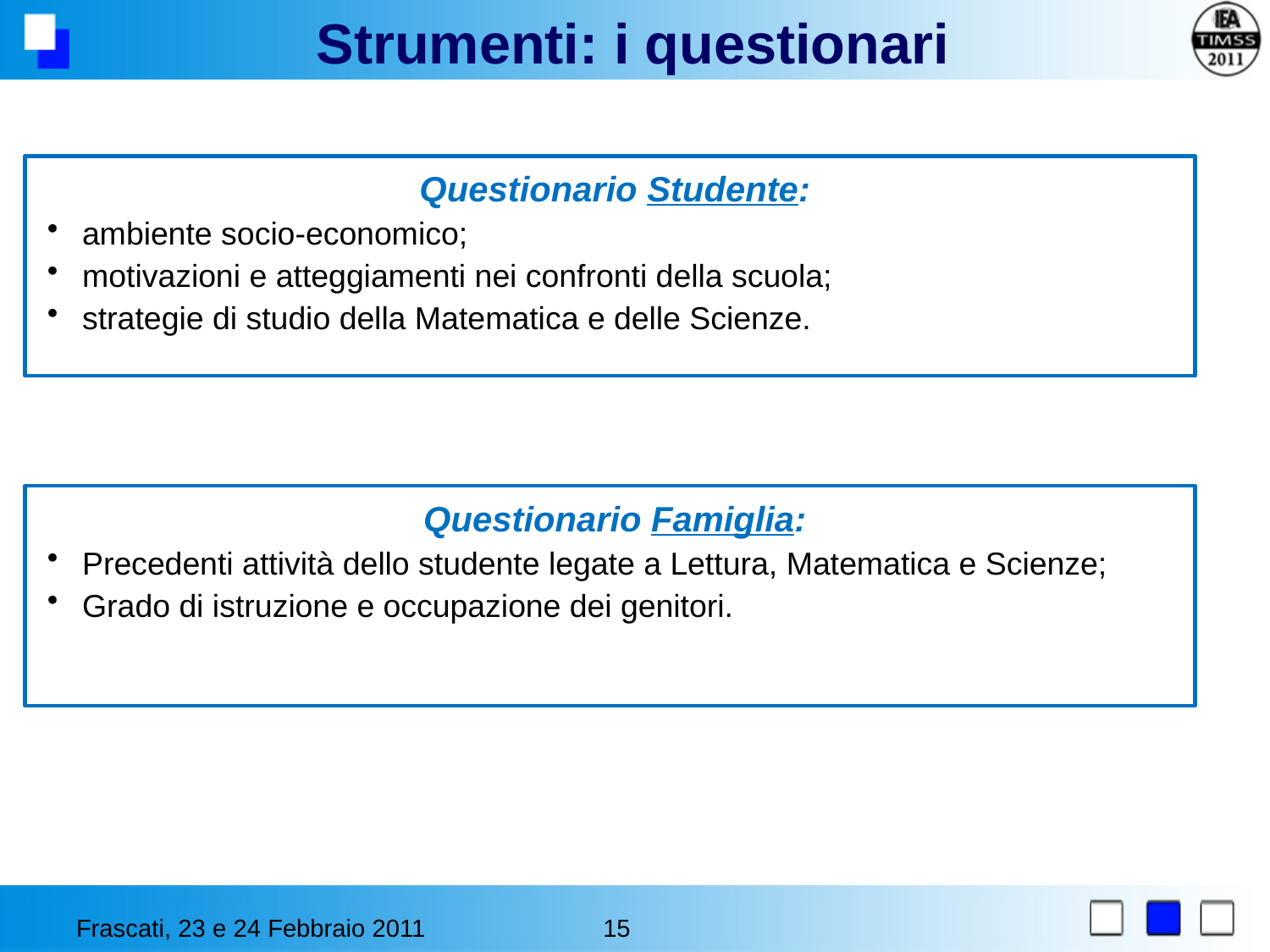

Strumenti: i questionari

Questionario Studente:
ambiente socio-economico;
motivazioni e atteggiamenti nei confronti della scuola;
strategie di studio della Matematica e delle Scienze.

Questionario Famiglia:
Precedenti attività dello studente legate a Lettura, Matematica e Scienze;
Grado di istruzione e occupazione dei genitori.
Frascati, 23 e 24 Febbraio 2011
15